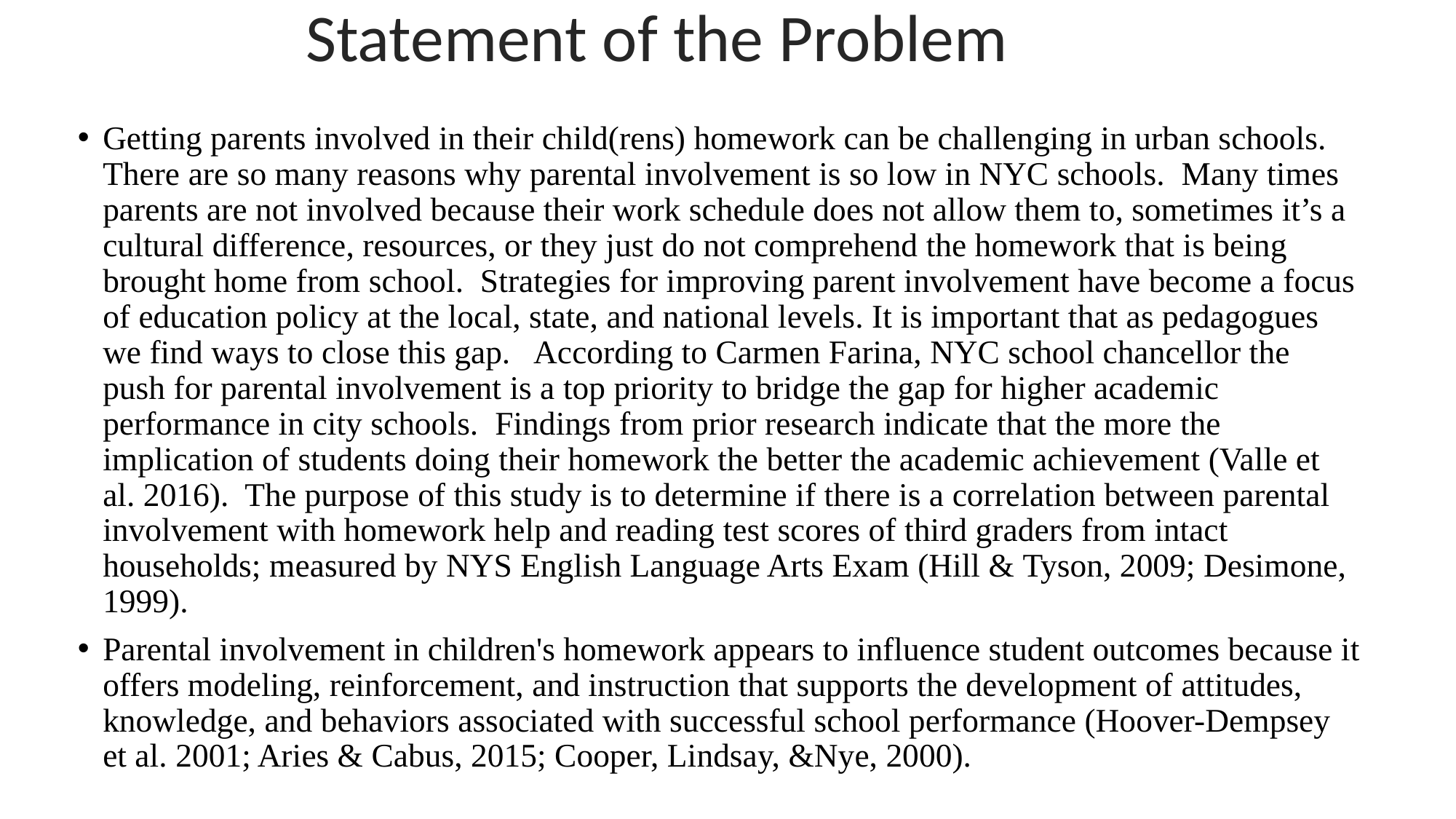

# Statement of the Problem
Getting parents involved in their child(rens) homework can be challenging in urban schools.  There are so many reasons why parental involvement is so low in NYC schools.  Many times parents are not involved because their work schedule does not allow them to, sometimes it’s a cultural difference, resources, or they just do not comprehend the homework that is being brought home from school.  Strategies for improving parent involvement have become a focus of education policy at the local, state, and national levels. It is important that as pedagogues we find ways to close this gap.   According to Carmen Farina, NYC school chancellor the push for parental involvement is a top priority to bridge the gap for higher academic performance in city schools.  Findings from prior research indicate that the more the implication of students doing their homework the better the academic achievement (Valle et al. 2016).  The purpose of this study is to determine if there is a correlation between parental involvement with homework help and reading test scores of third graders from intact households; measured by NYS English Language Arts Exam (Hill & Tyson, 2009; Desimone, 1999).
Parental involvement in children's homework appears to influence student outcomes because it offers modeling, reinforcement, and instruction that supports the development of attitudes, knowledge, and behaviors associated with successful school performance (Hoover-Dempsey et al. 2001; Aries & Cabus, 2015; Cooper, Lindsay, &Nye, 2000).